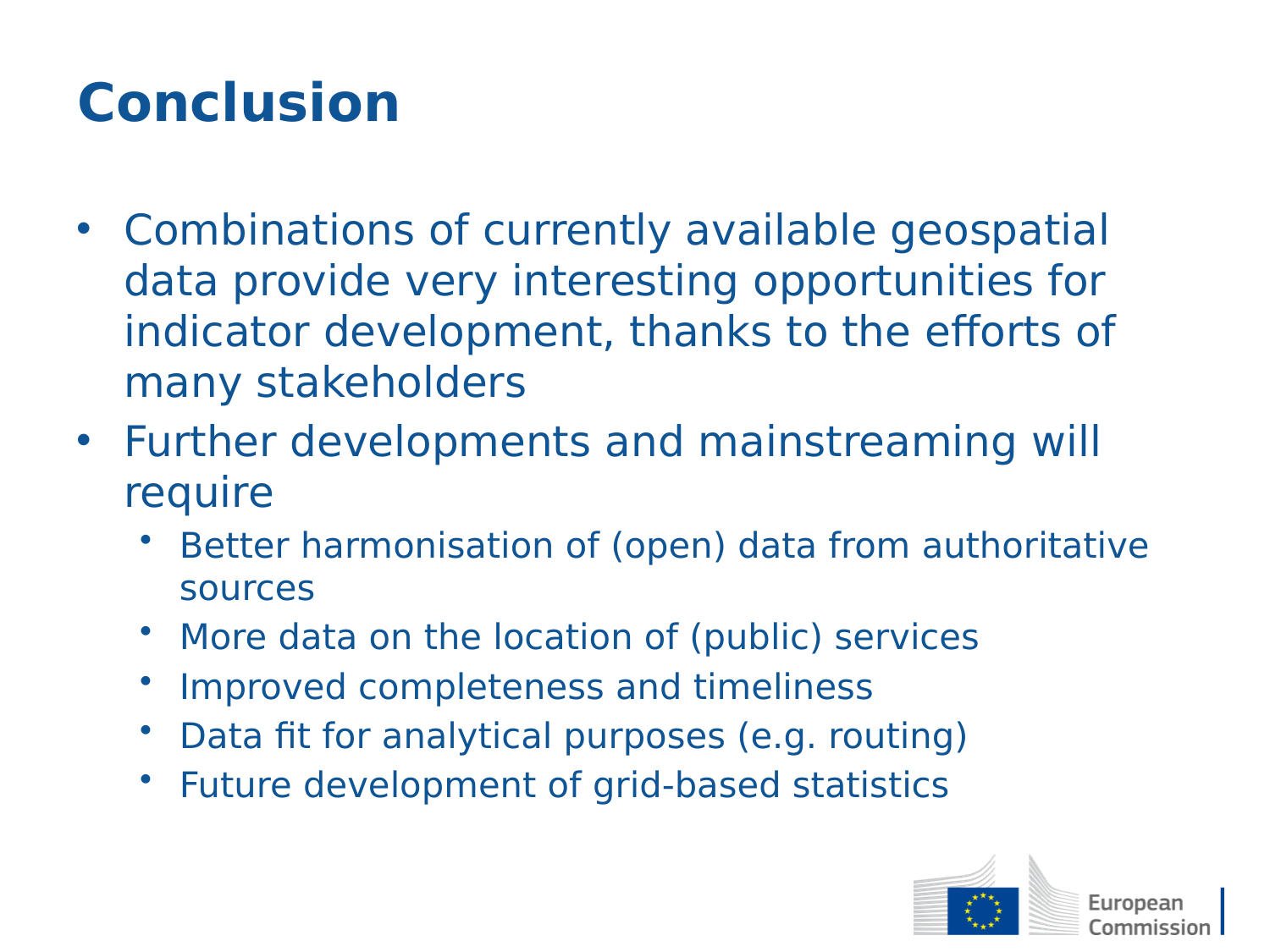

# Conclusion
Combinations of currently available geospatial data provide very interesting opportunities for indicator development, thanks to the efforts of many stakeholders
Further developments and mainstreaming will require
Better harmonisation of (open) data from authoritative sources
More data on the location of (public) services
Improved completeness and timeliness
Data fit for analytical purposes (e.g. routing)
Future development of grid-based statistics